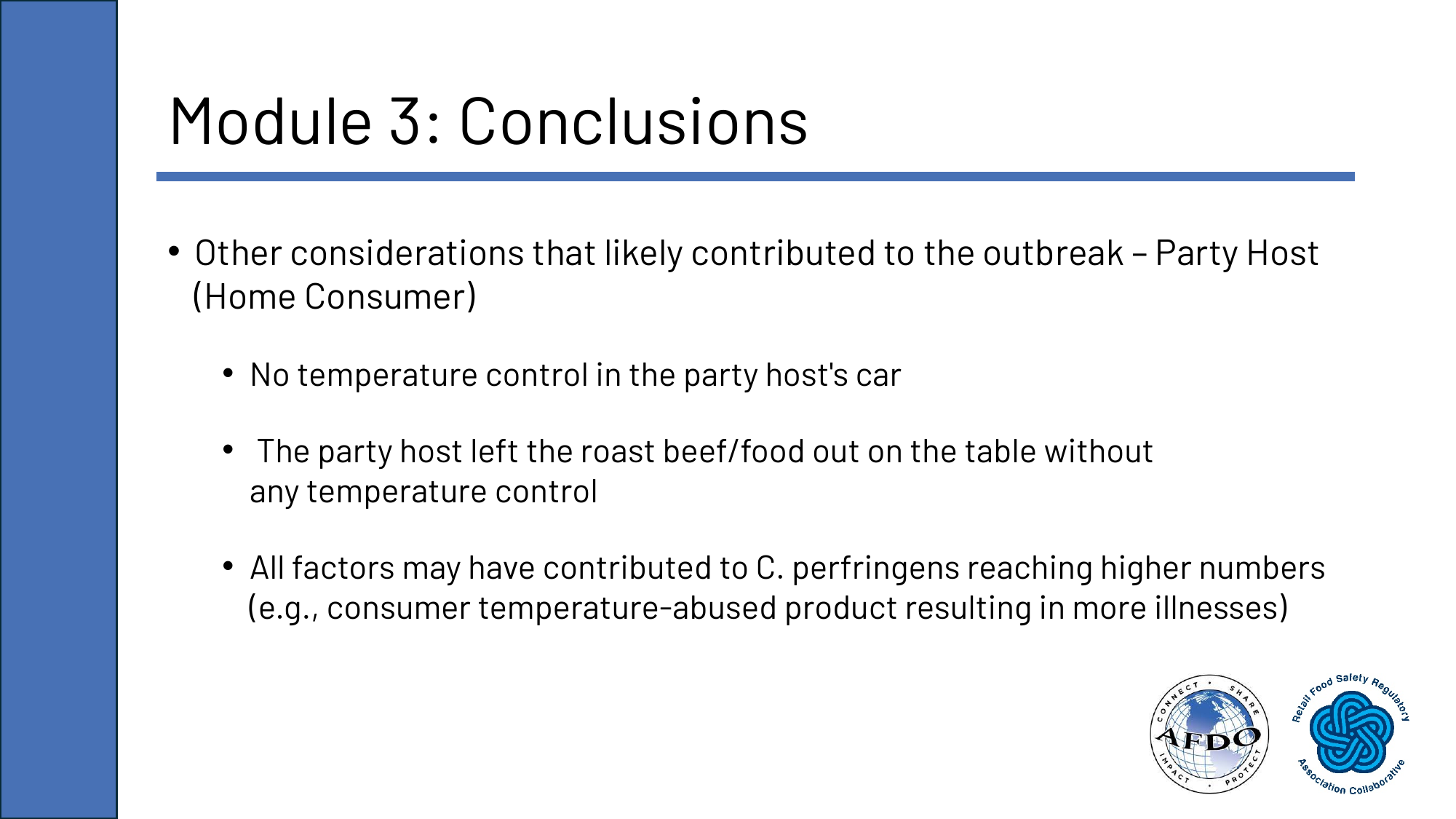

# Module 3: Conclusions
Other considerations that likely contributed to the outbreak – Party Host (Home Consumer)
No temperature control in the party host's car
 The party host left the roast beef/food out on the table without
any temperature control
All factors may have contributed to C. perfringens reaching higher numbers (e.g., consumer temperature-abused product resulting in more illnesses)